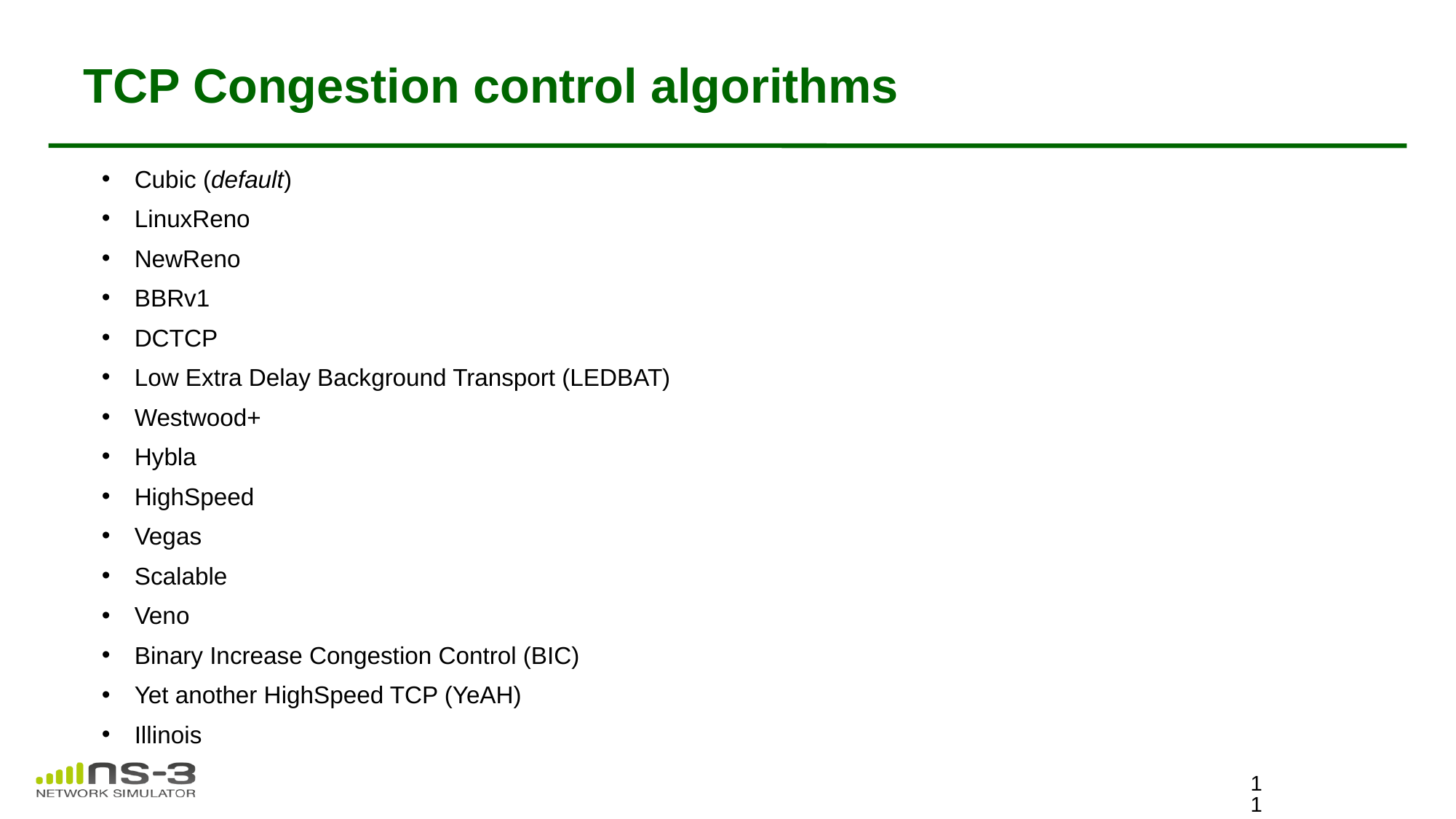

# TCP Congestion control algorithms
Cubic (default)
LinuxReno
NewReno
BBRv1
DCTCP
Low Extra Delay Background Transport (LEDBAT)
Westwood+
Hybla
HighSpeed
Vegas
Scalable
Veno
Binary Increase Congestion Control (BIC)
Yet another HighSpeed TCP (YeAH)
Illinois
11
ns-3 Training, June 2019